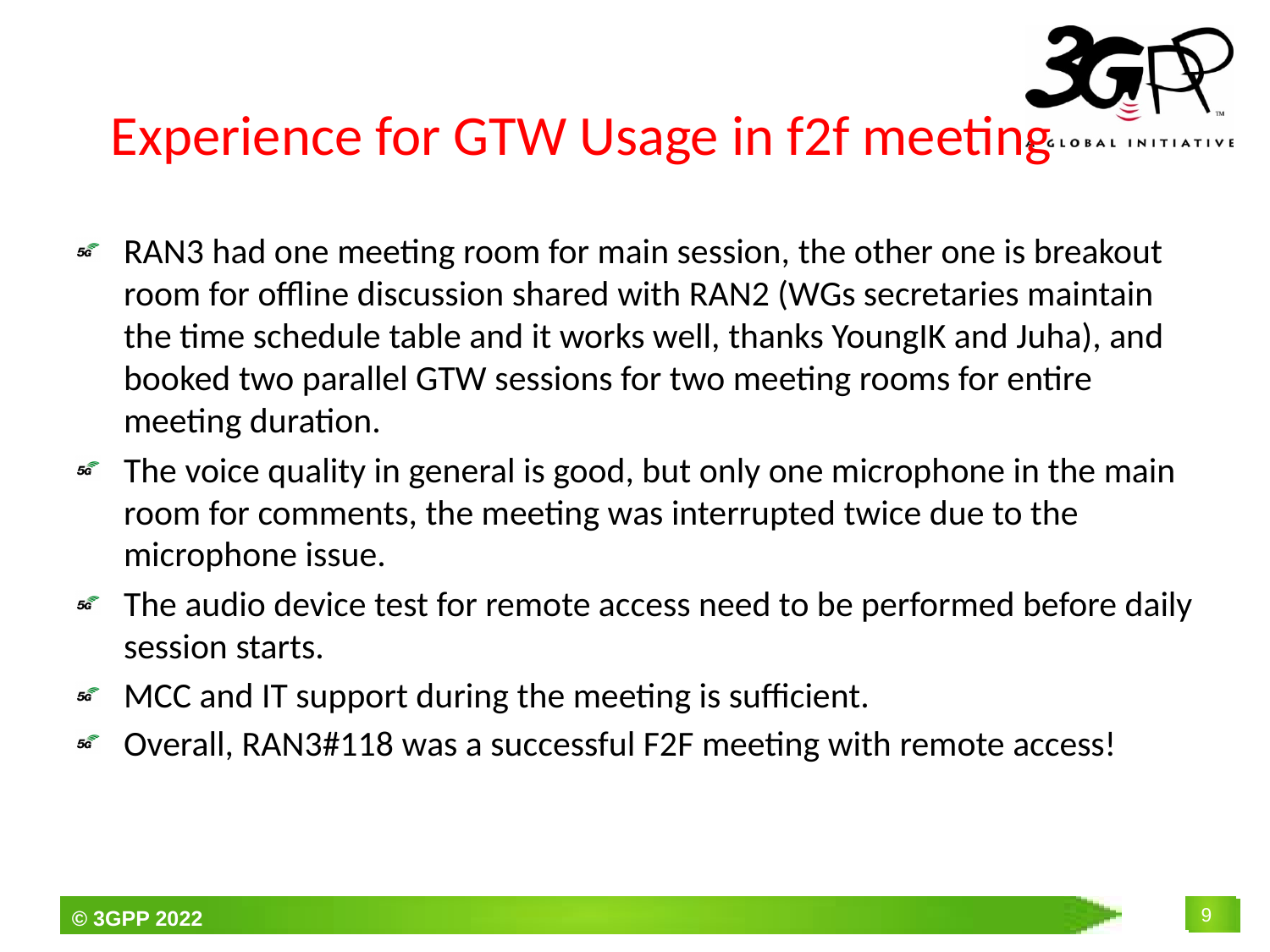

# Experience for GTW Usage in f2f meeting
RAN3 had one meeting room for main session, the other one is breakout room for offline discussion shared with RAN2 (WGs secretaries maintain the time schedule table and it works well, thanks YoungIK and Juha), and booked two parallel GTW sessions for two meeting rooms for entire meeting duration.
The voice quality in general is good, but only one microphone in the main room for comments, the meeting was interrupted twice due to the microphone issue.
The audio device test for remote access need to be performed before daily session starts.
MCC and IT support during the meeting is sufficient.
Overall, RAN3#118 was a successful F2F meeting with remote access!